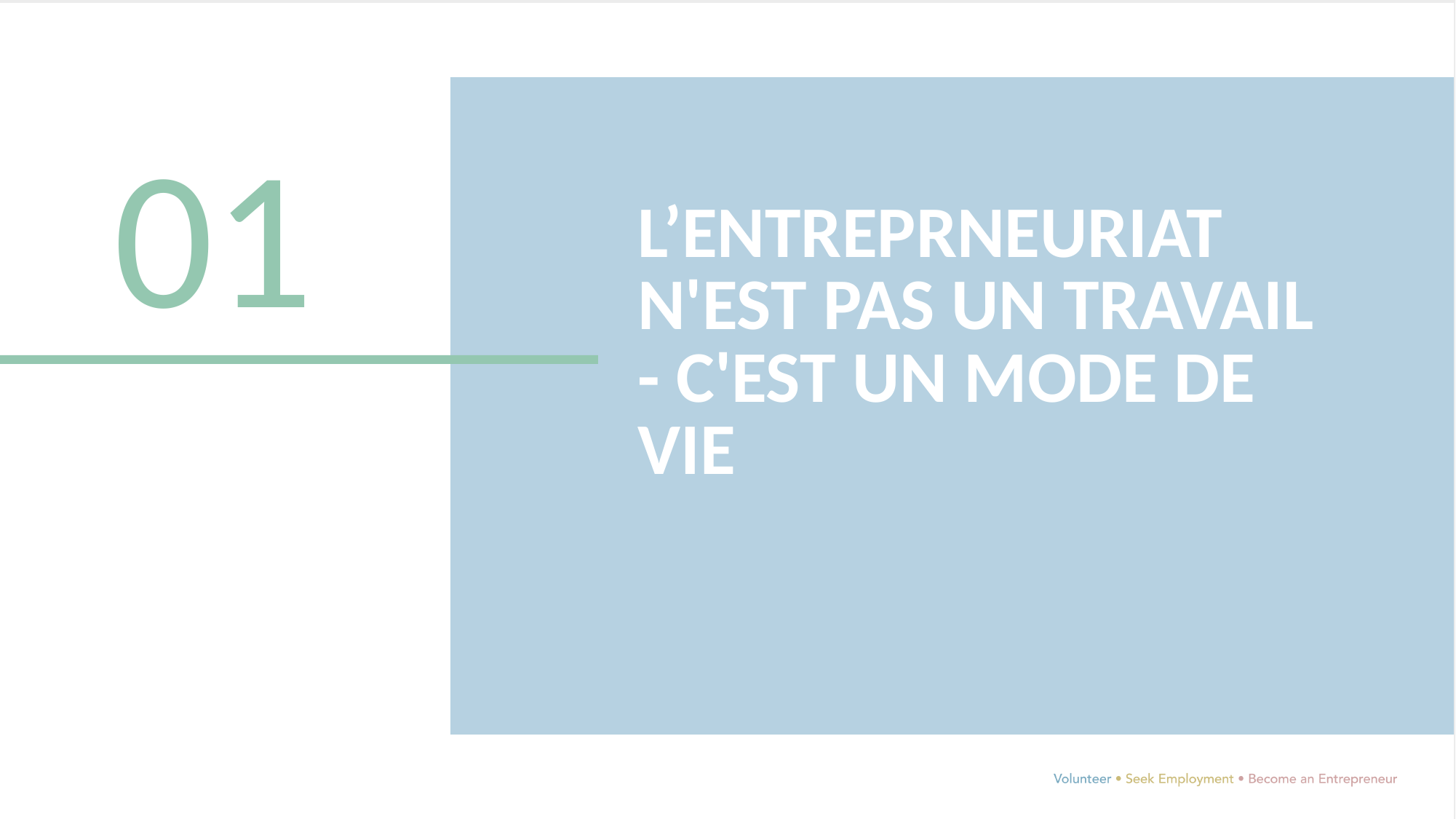

01
L’ENTREPRNEURIAT N'EST PAS UN TRAVAIL - C'EST UN MODE DE VIE